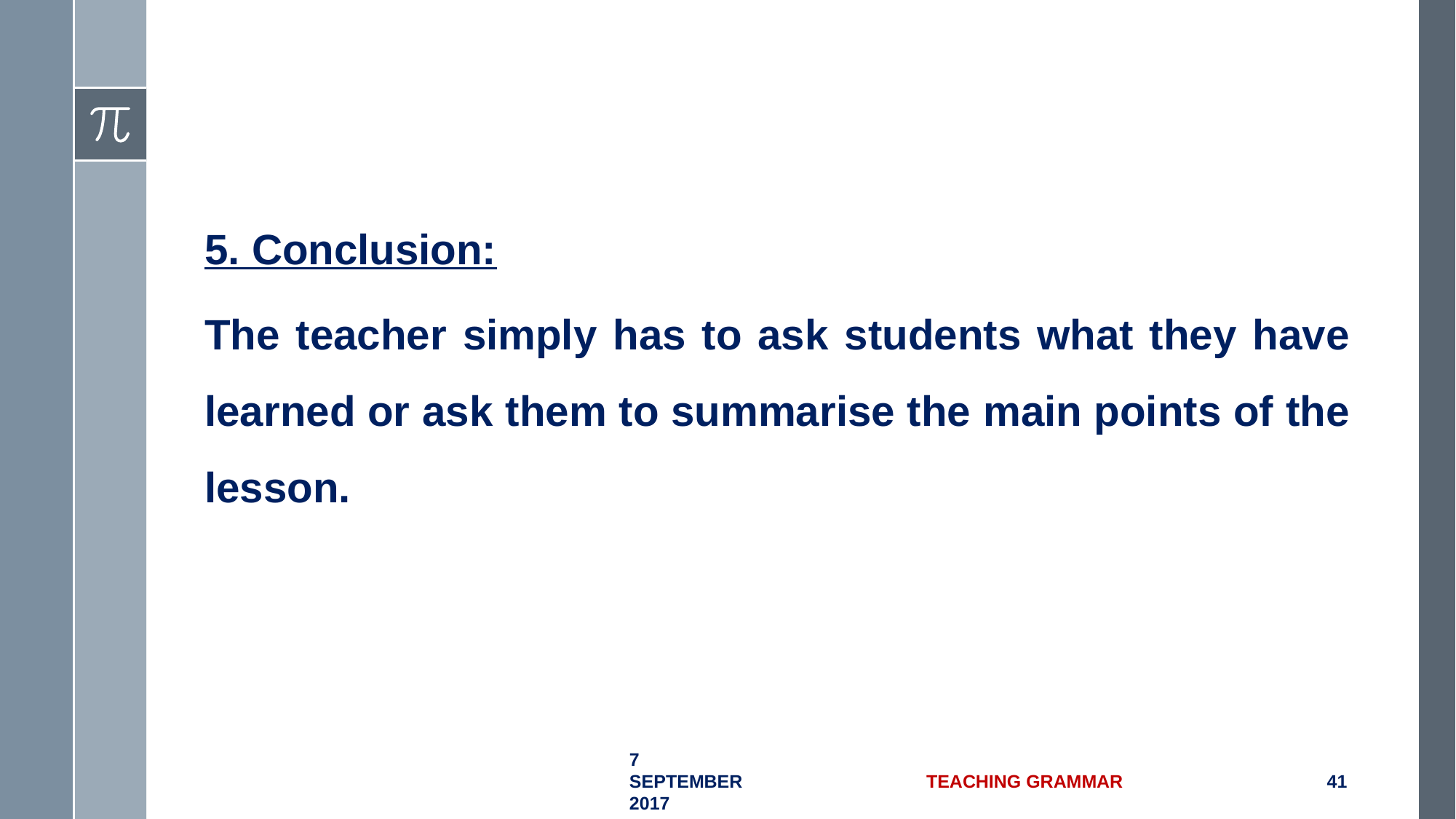

5. Conclusion:
The teacher simply has to ask students what they have learned or ask them to summarise the main points of the lesson.
7 September 2017
Teaching Grammar
41